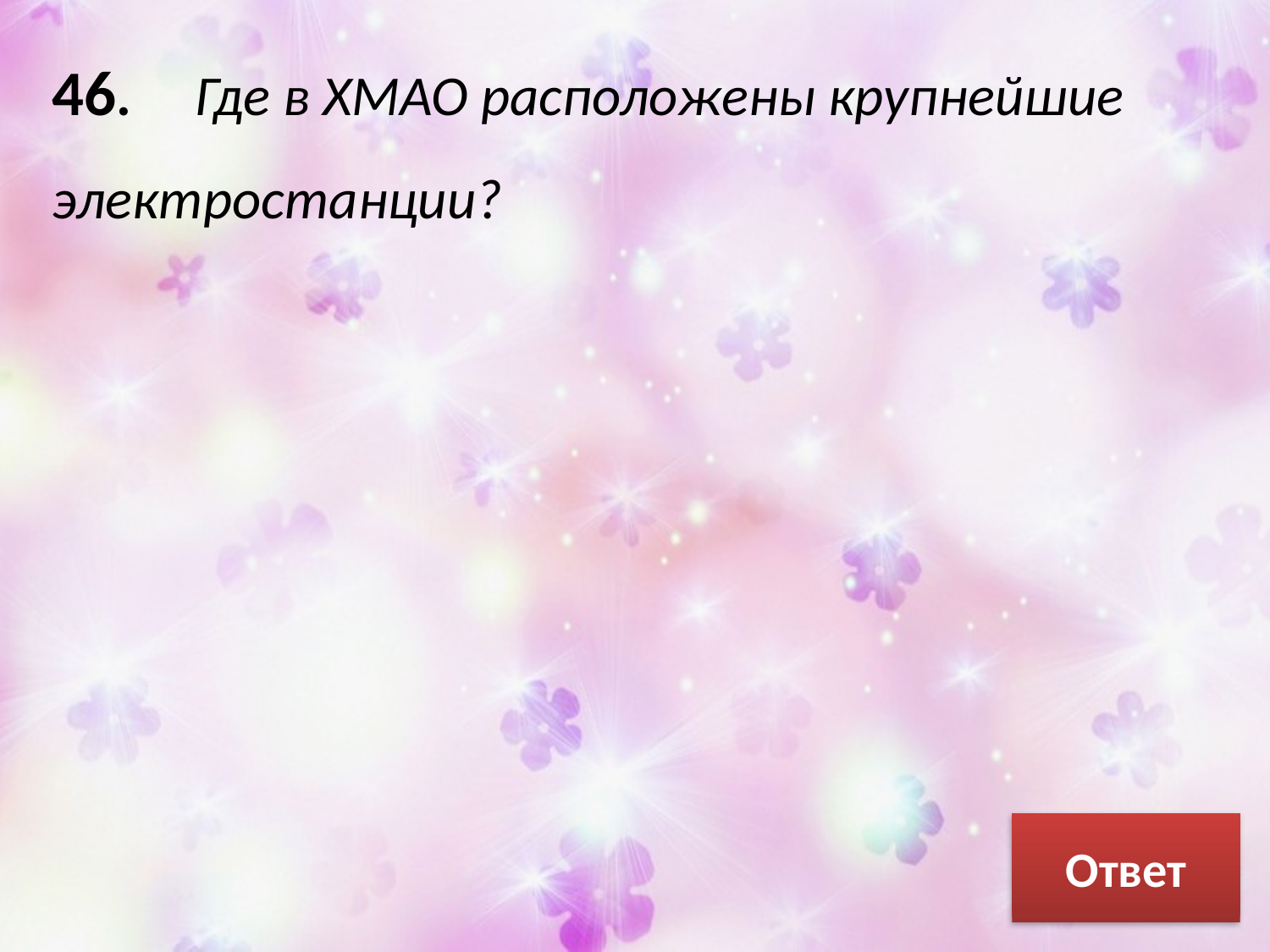

46.     Где в ХМАО расположены крупнейшие электростанции?
Ответ